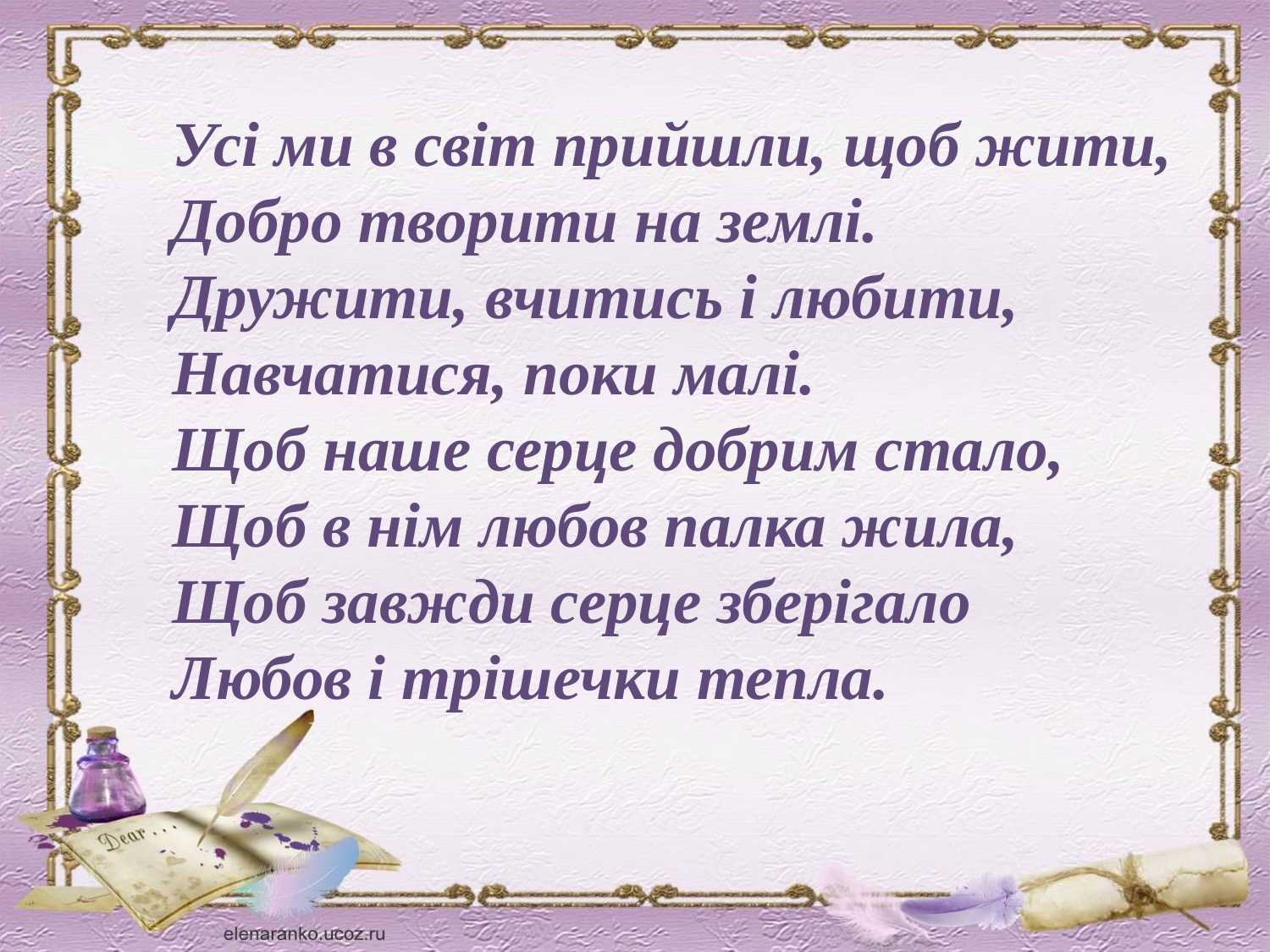

Усі ми в світ прийшли, щоб жити,
Добро творити на землі.
Дружити, вчитись і любити,
Навчатися, поки малі.
Щоб наше серце добрим стало,
Щоб в нім любов палка жила,
Щоб завжди серце зберігало
Любов і трішечки тепла.